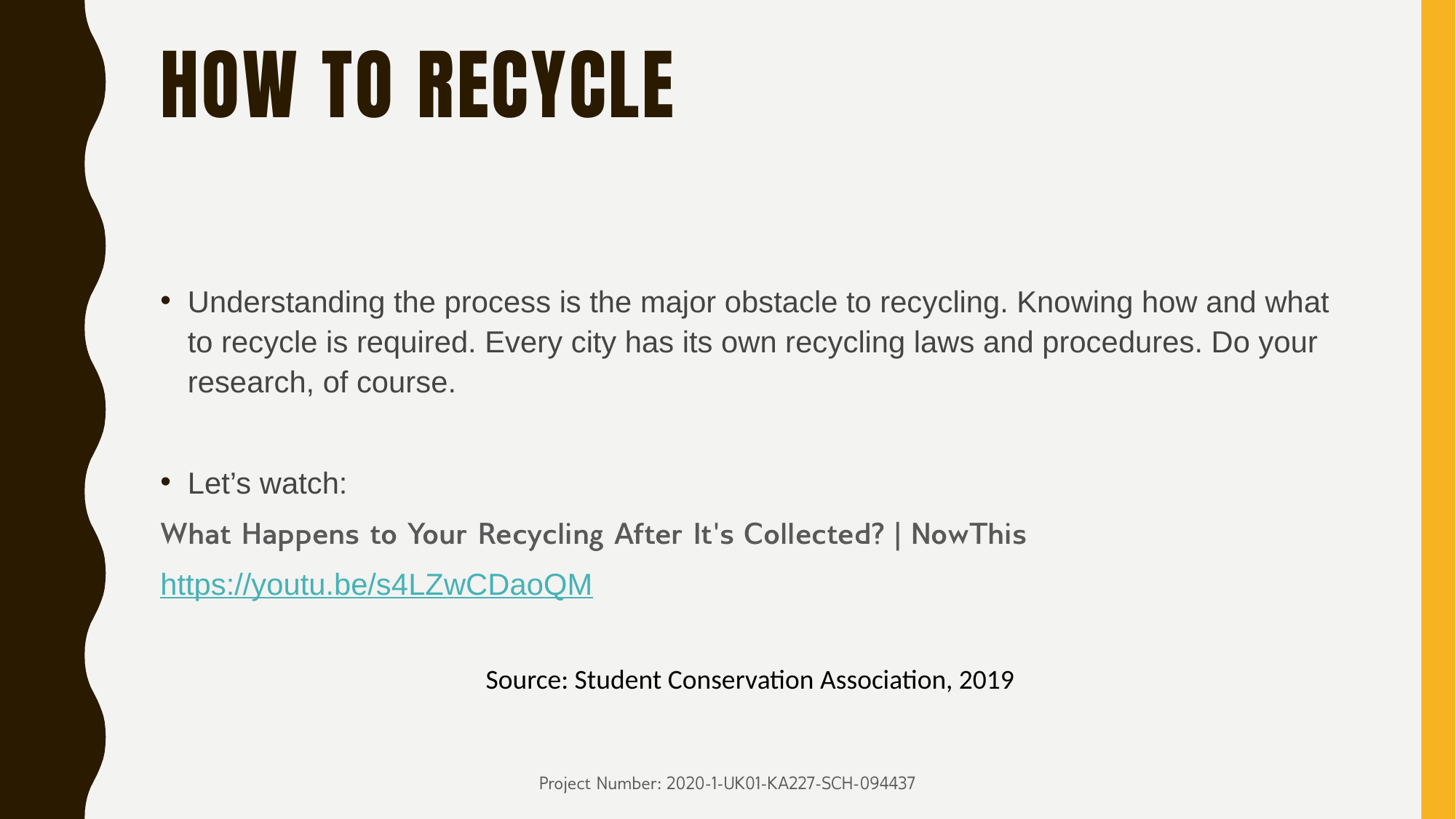

# HOW TO RECYCLE
Understanding the process is the major obstacle to recycling. Knowing how and what to recycle is required. Every city has its own recycling laws and procedures. Do your research, of course.

Let’s watch:
What Happens to Your Recycling After It's Collected? | NowThis
https://youtu.be/s4LZwCDaoQM
Source: Student Conservation Association, 2019
Project Number: 2020-1-UK01-KA227-SCH-094437